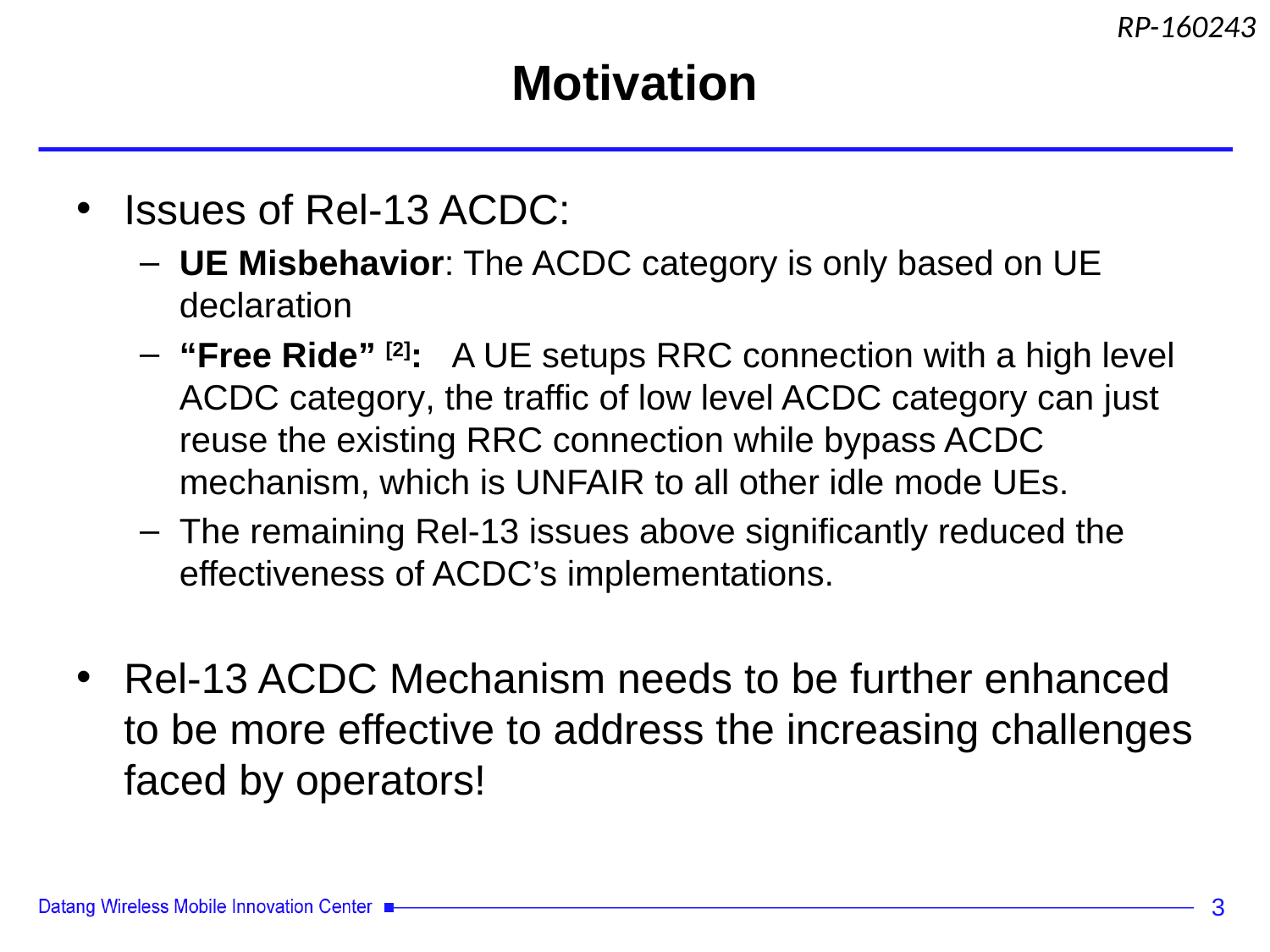

# Motivation
Issues of Rel-13 ACDC:
UE Misbehavior: The ACDC category is only based on UE declaration
“Free Ride” [2]:   A UE setups RRC connection with a high level ACDC category, the traffic of low level ACDC category can just reuse the existing RRC connection while bypass ACDC mechanism, which is UNFAIR to all other idle mode UEs.
The remaining Rel-13 issues above significantly reduced the effectiveness of ACDC’s implementations.

Rel-13 ACDC Mechanism needs to be further enhanced to be more effective to address the increasing challenges faced by operators!
3